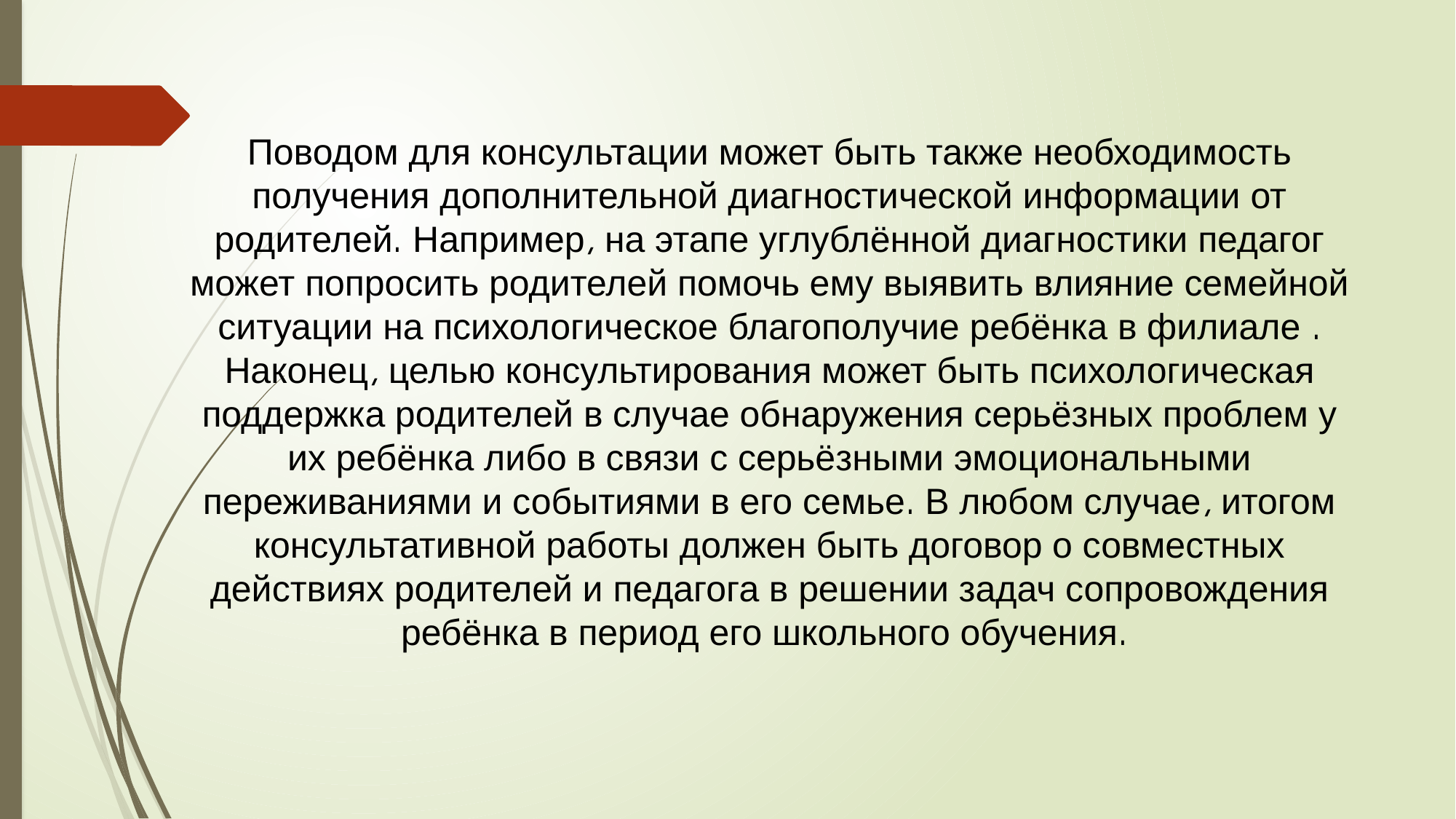

Поводом для консультации может быть также необходимость получения дополнительной диагностической информации от родителей. Например, на этапе углублённой диагностики педагог может попросить родителей помочь ему выявить влияние семейной ситуации на психологическое благополучие ребёнка в филиале . Наконец, целью консультирования может быть психологическая поддержка родителей в случае обнаружения серьёзных проблем у их ребёнка либо в связи с серьёзными эмоциональными переживаниями и событиями в его семье. В любом случае, итогом консультативной работы должен быть договор о совместных действиях родителей и педагога в решении задач сопровождения ребёнка в период его школьного обучения.